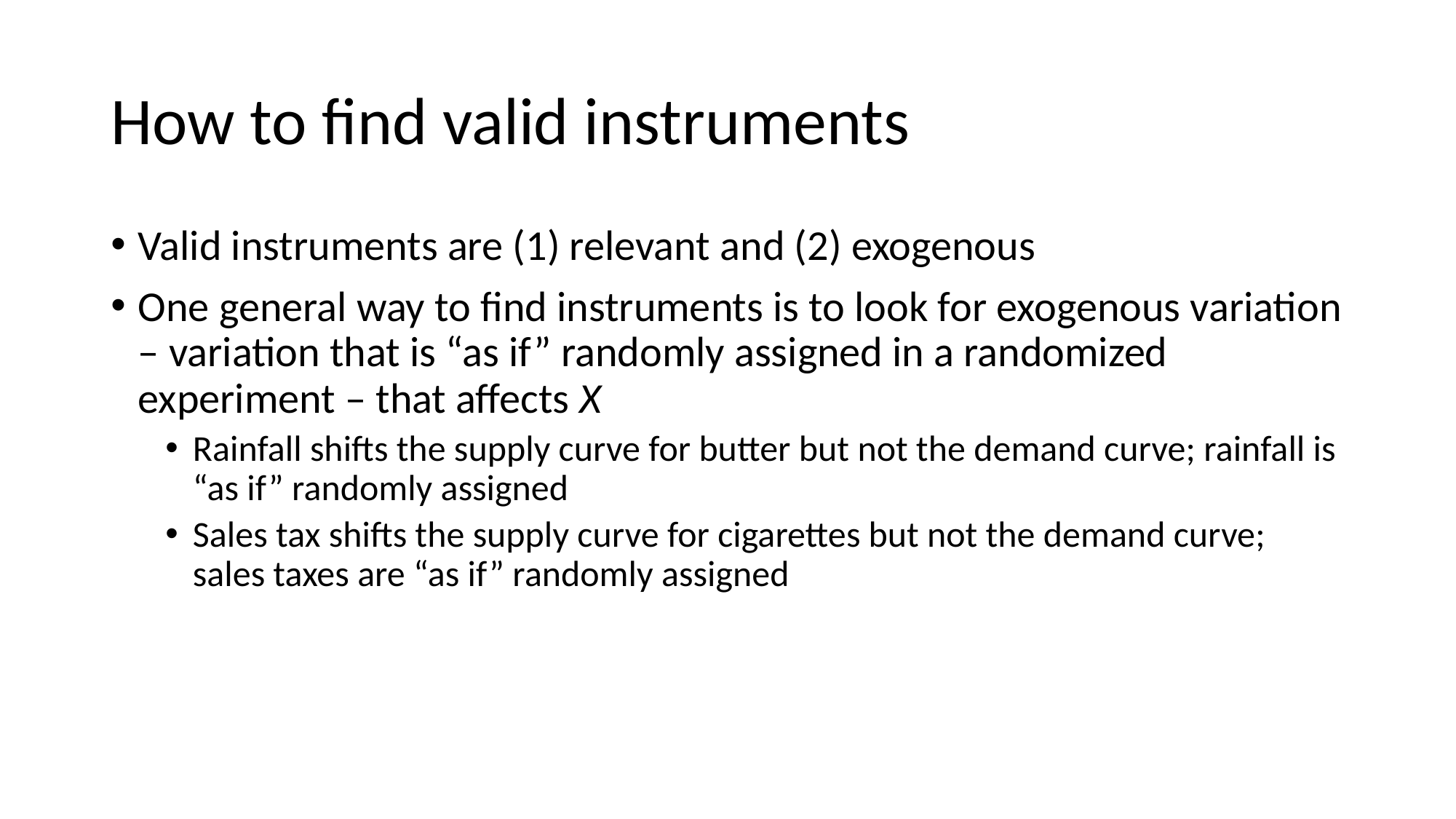

# How to find valid instruments
Valid instruments are (1) relevant and (2) exogenous
One general way to find instruments is to look for exogenous variation – variation that is “as if” randomly assigned in a randomized experiment – that affects X
Rainfall shifts the supply curve for butter but not the demand curve; rainfall is “as if” randomly assigned
Sales tax shifts the supply curve for cigarettes but not the demand curve; sales taxes are “as if” randomly assigned